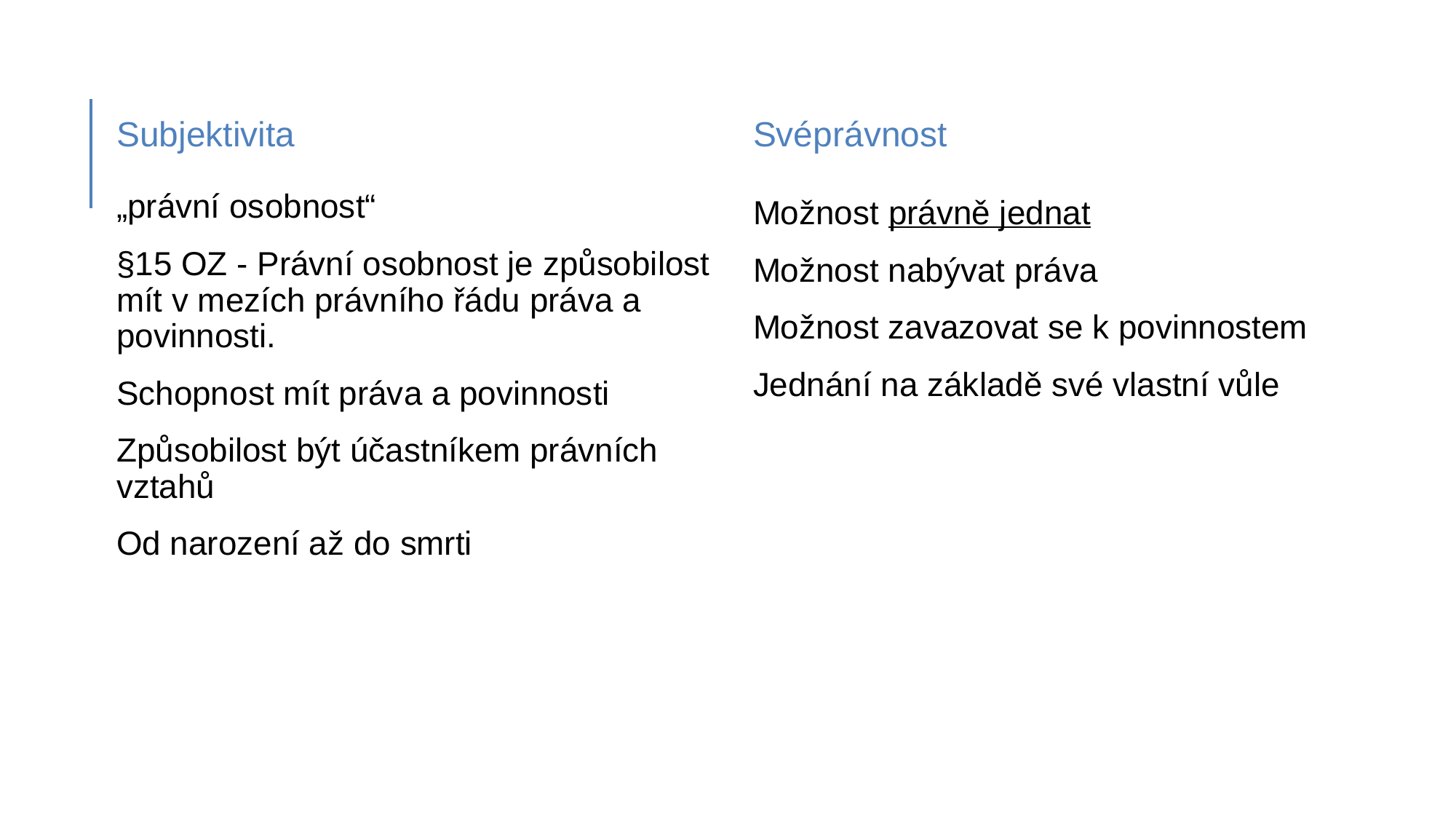

Subjektivita
Svéprávnost
„právní osobnost“
§15 OZ - Právní osobnost je způsobilost mít v mezích právního řádu práva a povinnosti.
Schopnost mít práva a povinnosti
Způsobilost být účastníkem právních vztahů
Od narození až do smrti

Možnost právně jednat
Možnost nabývat práva
Možnost zavazovat se k povinnostem
Jednání na základě své vlastní vůle